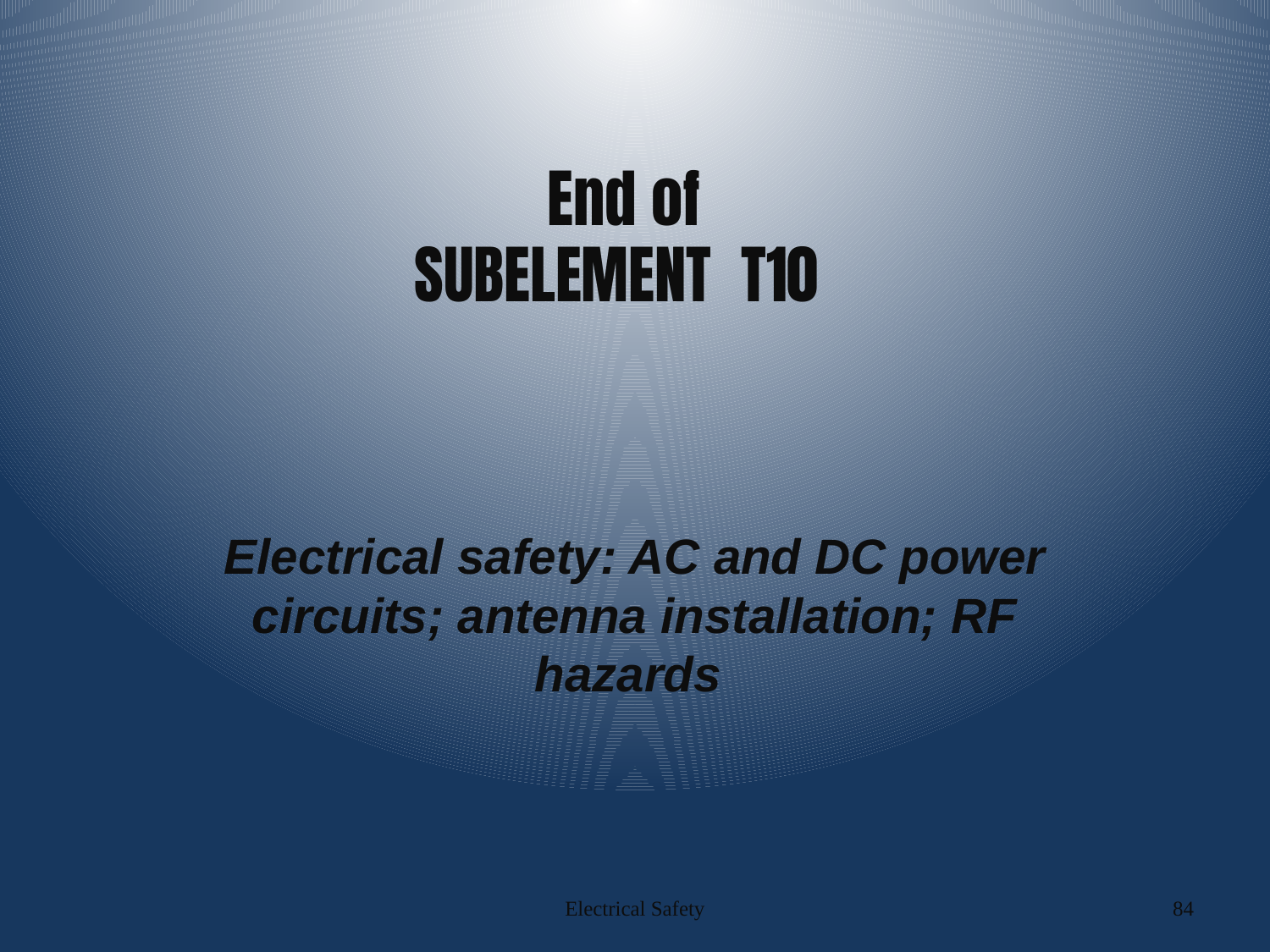

# End of SUBELEMENT  T10
Electrical safety: AC and DC power circuits; antenna installation; RF hazards

Electrical Safety
84